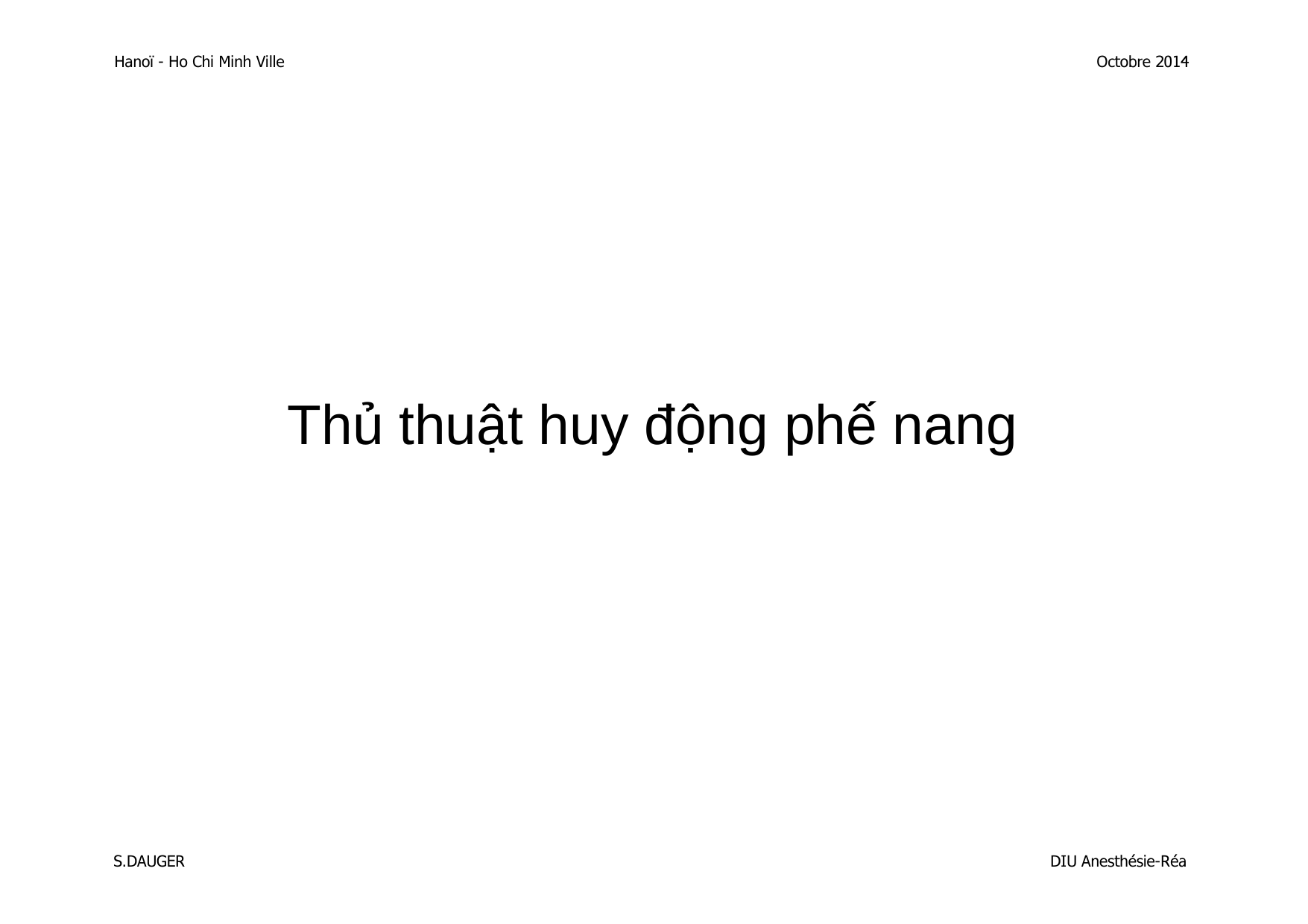

Hanoï - Ho Chi Minh Ville

Octobre 2014

Thủ thuật huy động phế nang
S.DAUGER

DIU Anesthésie-Réa